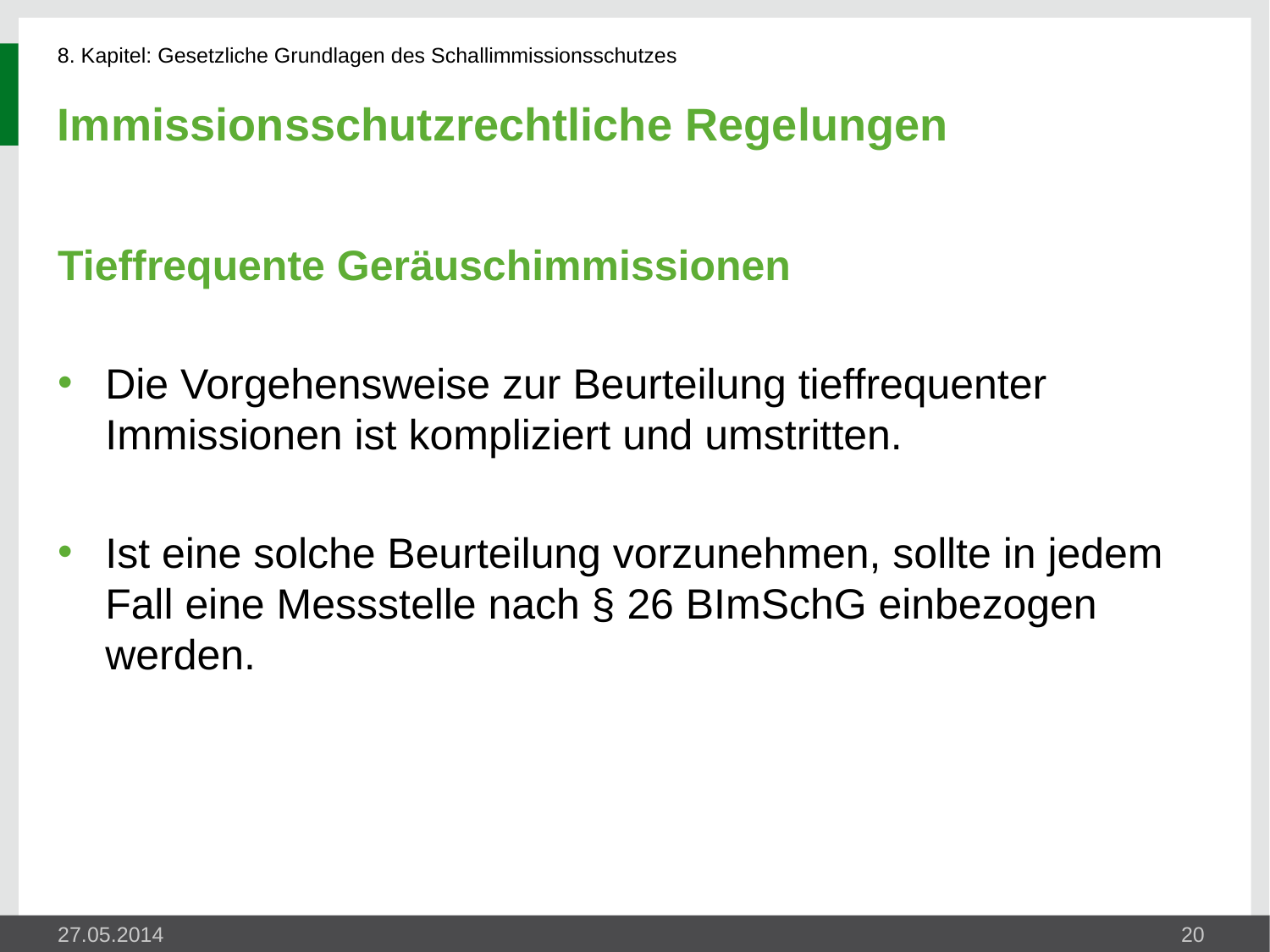

# Immissionsschutzrechtliche Regelungen
Tieffrequente Geräuschimmissionen

Die Vorgehensweise zur Beurteilung tieffrequenter Immissionen ist kompliziert und umstritten.

Ist eine solche Beurteilung vorzunehmen, sollte in jedem Fall eine Messstelle nach § 26 BImSchG einbezogen werden.
27.05.2014
20